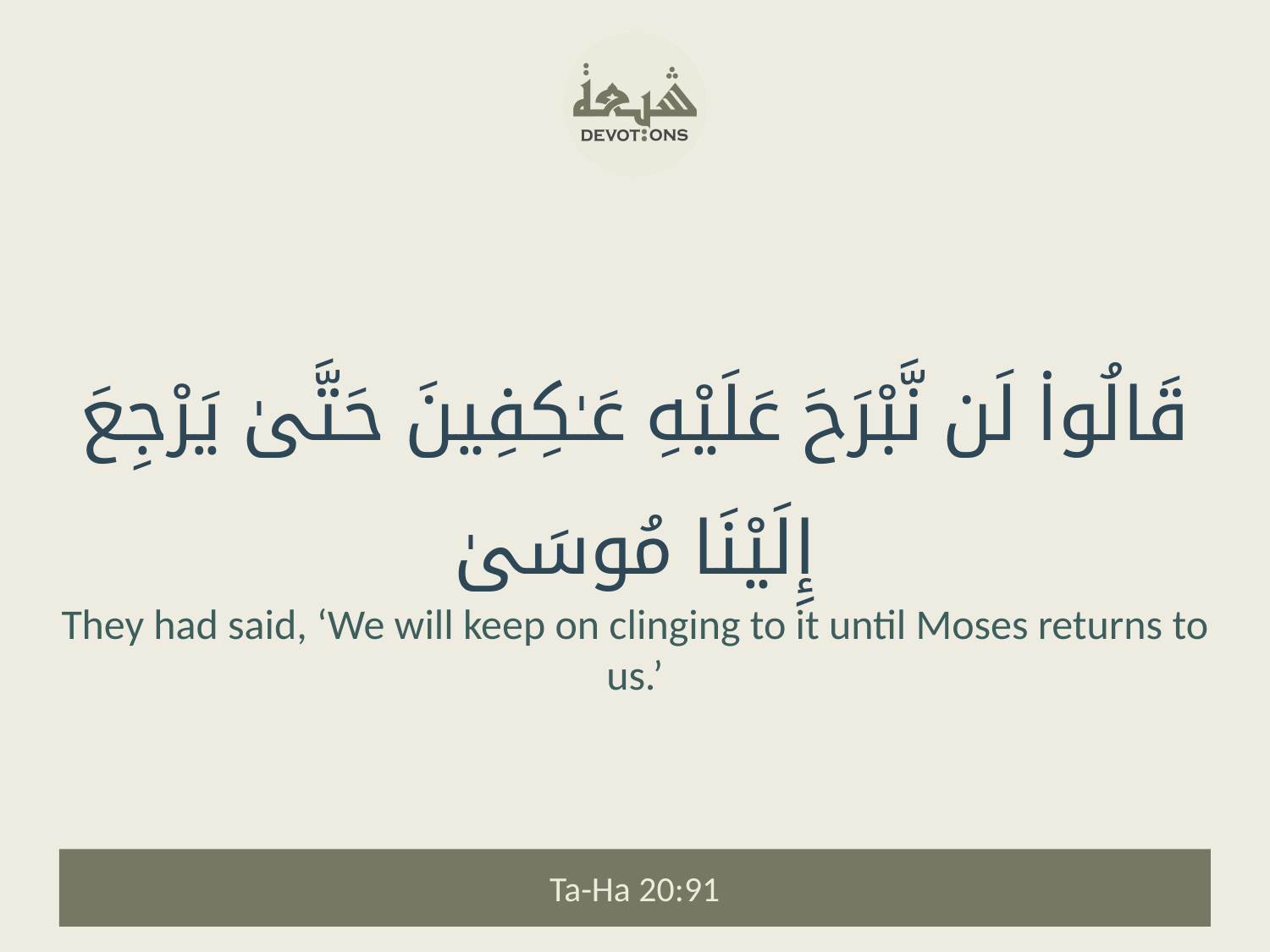

قَالُوا۟ لَن نَّبْرَحَ عَلَيْهِ عَـٰكِفِينَ حَتَّىٰ يَرْجِعَ إِلَيْنَا مُوسَىٰ
They had said, ‘We will keep on clinging to it until Moses returns to us.’
Ta-Ha 20:91